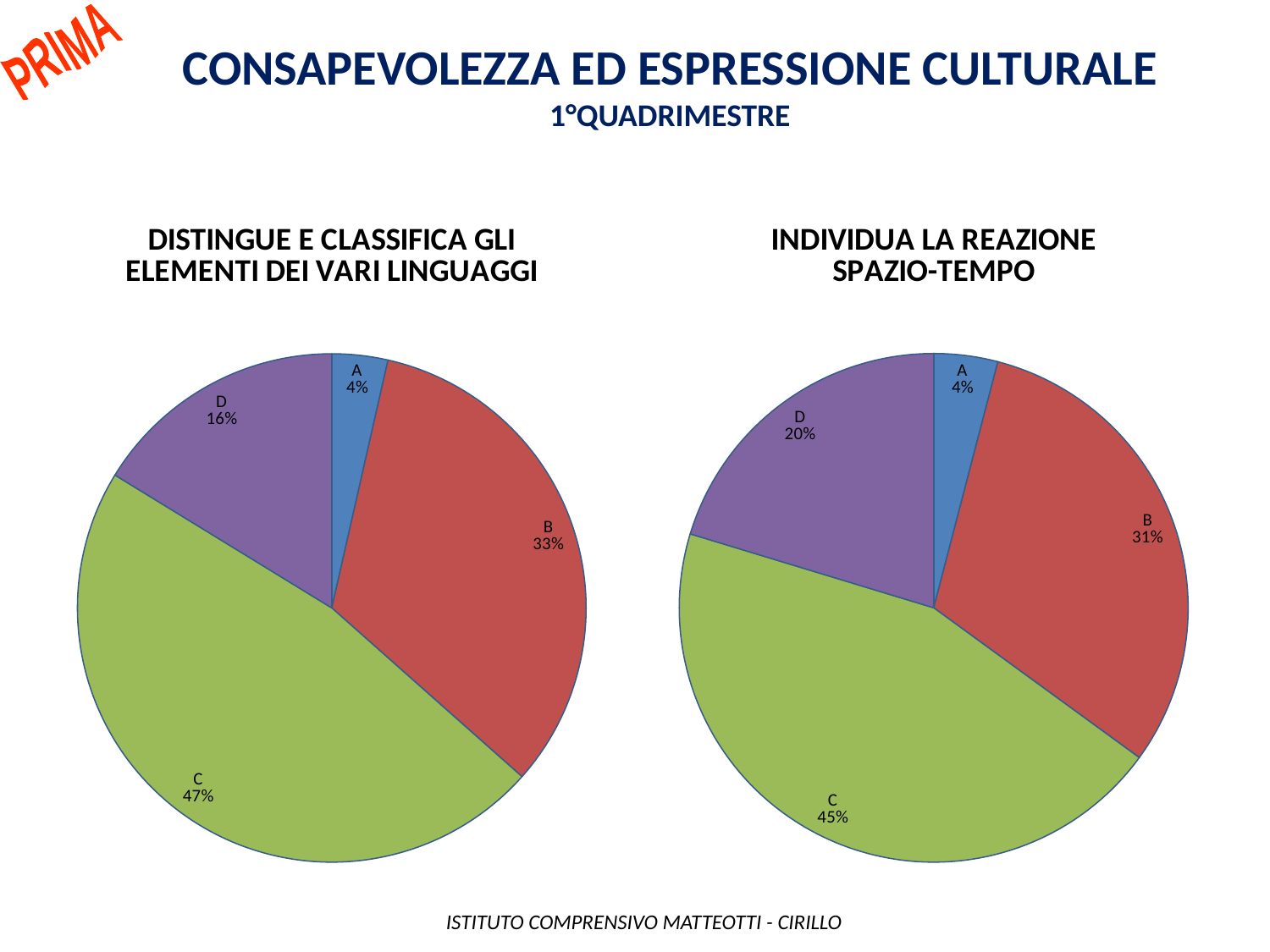

PRIMA
Consapevolezza ed espressione culturale
1°QUADRIMESTRE

### Chart: DISTINGUE E CLASSIFICA GLI ELEMENTI DEI VARI LINGUAGGI

| Category |  |
|---|---|
| A | 7.0 |
| B | 65.0 |
| C | 93.0 |
| D | 32.0 |

### Chart: INDIVIDUA LA REAZIONE SPAZIO-TEMPO

| Category |  |
|---|---|
| A | 8.0 |
| B | 61.0 |
| C | 88.0 |
| D | 40.0 |
 ISTITUTO COMPRENSIVO MATTEOTTI - CIRILLO